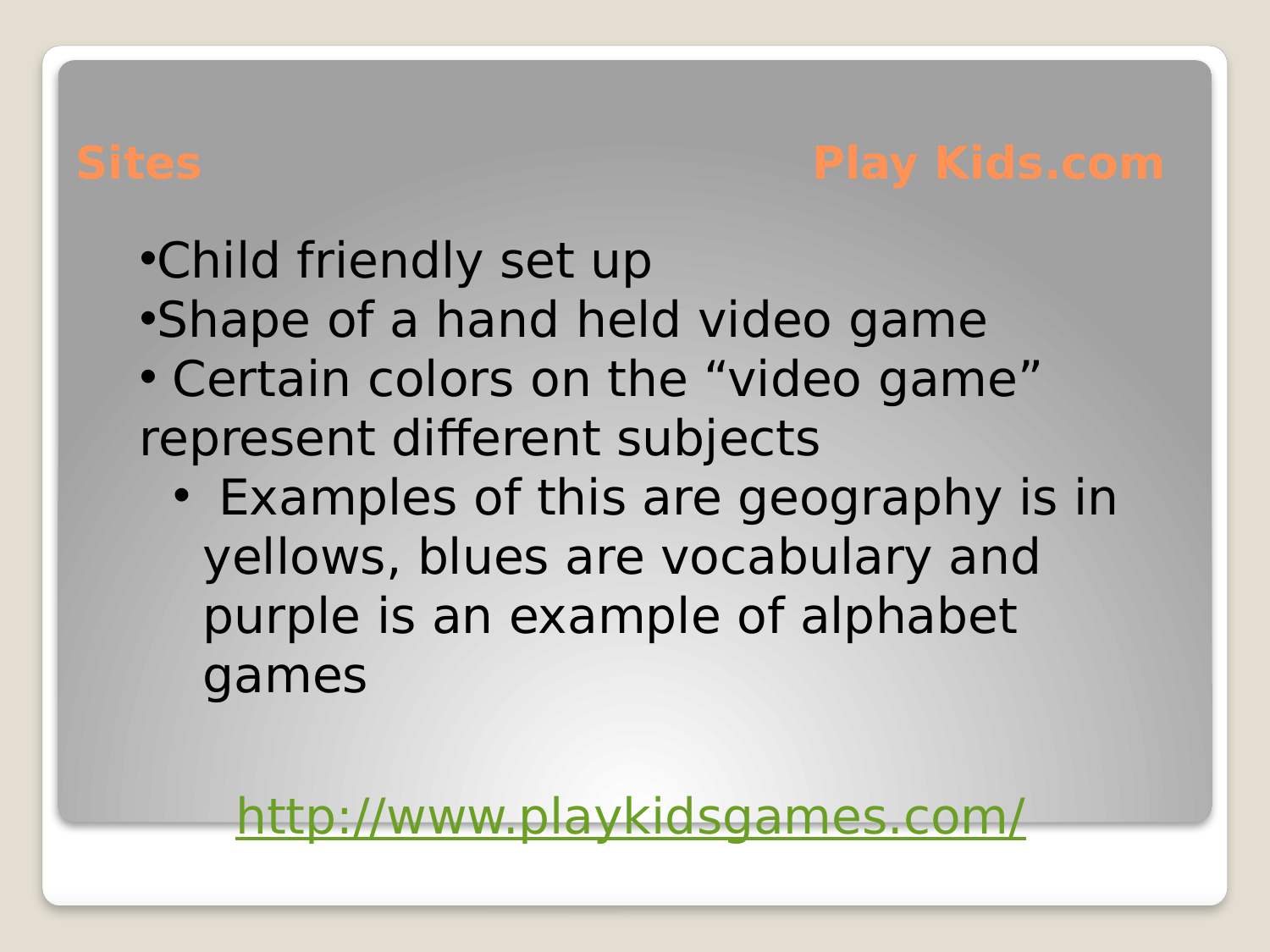

# Sites                                       Play Kids.com
Child friendly set up
Shape of a hand held video game
 Certain colors on the “video game” represent different subjects
 Examples of this are geography is in yellows, blues are vocabulary and purple is an example of alphabet games
http://www.playkidsgames.com/